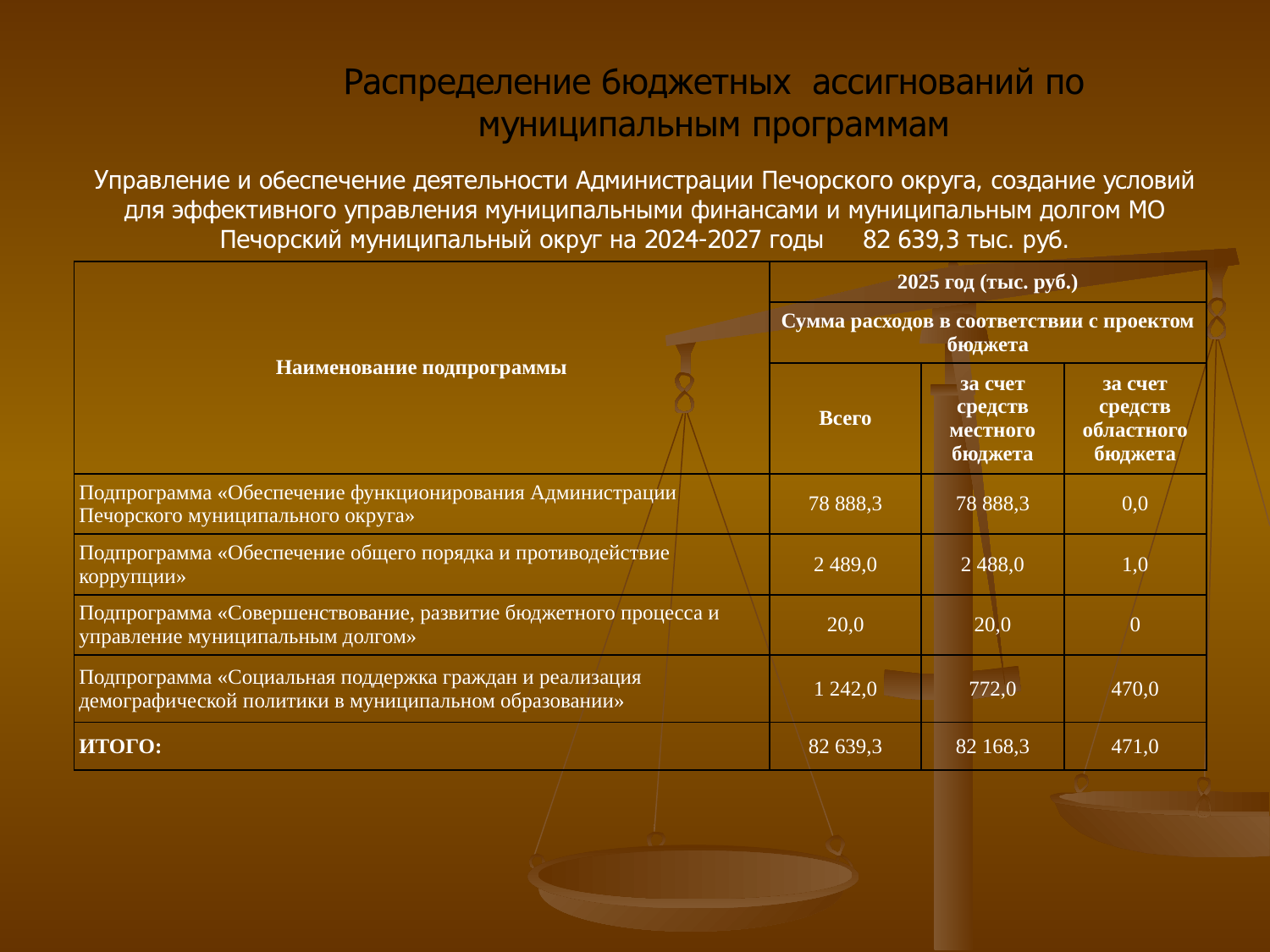

Распределение бюджетных  ассигнований по муниципальным программам
Управление и обеспечение деятельности Администрации Печорского округа, создание условий для эффективного управления муниципальными финансами и муниципальным долгом МО Печорский муниципальный округ на 2024-2027 годы     82 639,3 тыс. руб.
| Наименование подпрограммы | 2025 год (тыс. руб.) |  |  |
| --- | --- | --- | --- |
|  | Сумма расходов в соответствии с проектом бюджета |  |  |
|  | Всего | за счет средств местного бюджета | за счет средств областного бюджета |
| Подпрограмма «Обеспечение функционирования Администрации Печорского муниципального округа» | 78 888,3 | 78 888,3 | 0,0 |
| Подпрограмма «Обеспечение общего порядка и противодействие коррупции» | 2 489,0 | 2 488,0 | 1,0 |
| Подпрограмма «Совершенствование, развитие бюджетного процесса и управление муниципальным долгом» | 20,0 | 20,0 | 0 |
| Подпрограмма «Социальная поддержка граждан и реализация демографической политики в муниципальном образовании» | 1 242,0 | 772,0 | 470,0 |
| ИТОГО: | 82 639,3 | 82 168,3 | 471,0 |